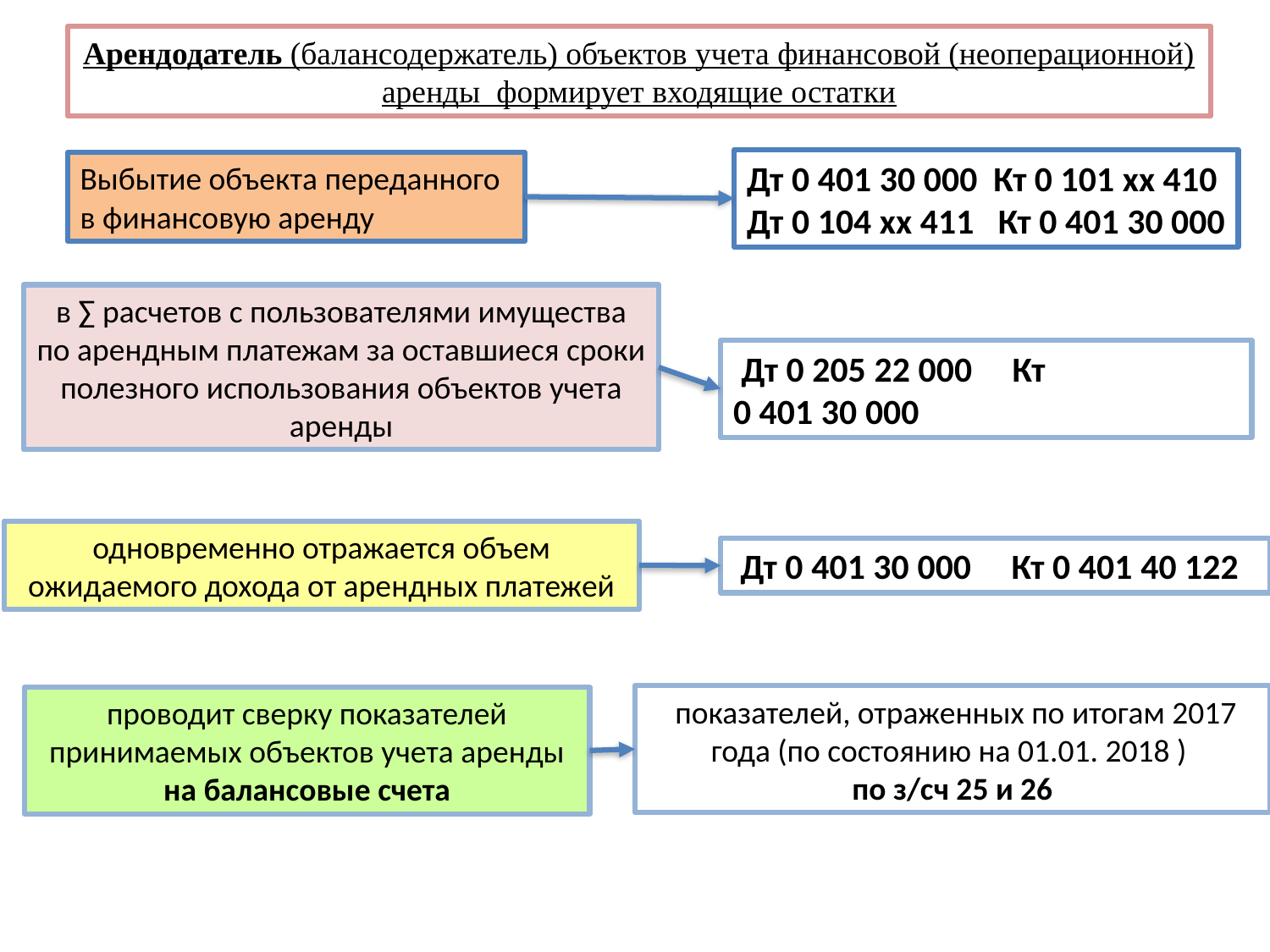

# Арендодатель (балансодержатель) объектов учета финансовой (неоперационной) аренды  формирует входящие остатки
Дт 0 401 30 000  Кт 0 101 хх 410
Дт 0 104 хх 411   Кт 0 401 30 000
Выбытие объекта переданного в финансовую аренду
в ∑ расчетов с пользователями имущества по арендным платежам за оставшиеся сроки полезного использования объектов учета аренды
 Дт 0 205 22 000     Кт 0 401 30 000
одновременно отражается объем ожидаемого дохода от арендных платежей
 Дт 0 401 30 000     Кт 0 401 40 122
 показателей, отраженных по итогам 2017 года (по состоянию на 01.01. 2018 )
по з/сч 25 и 26
проводит сверку показателей принимаемых объектов учета аренды на балансовые счета